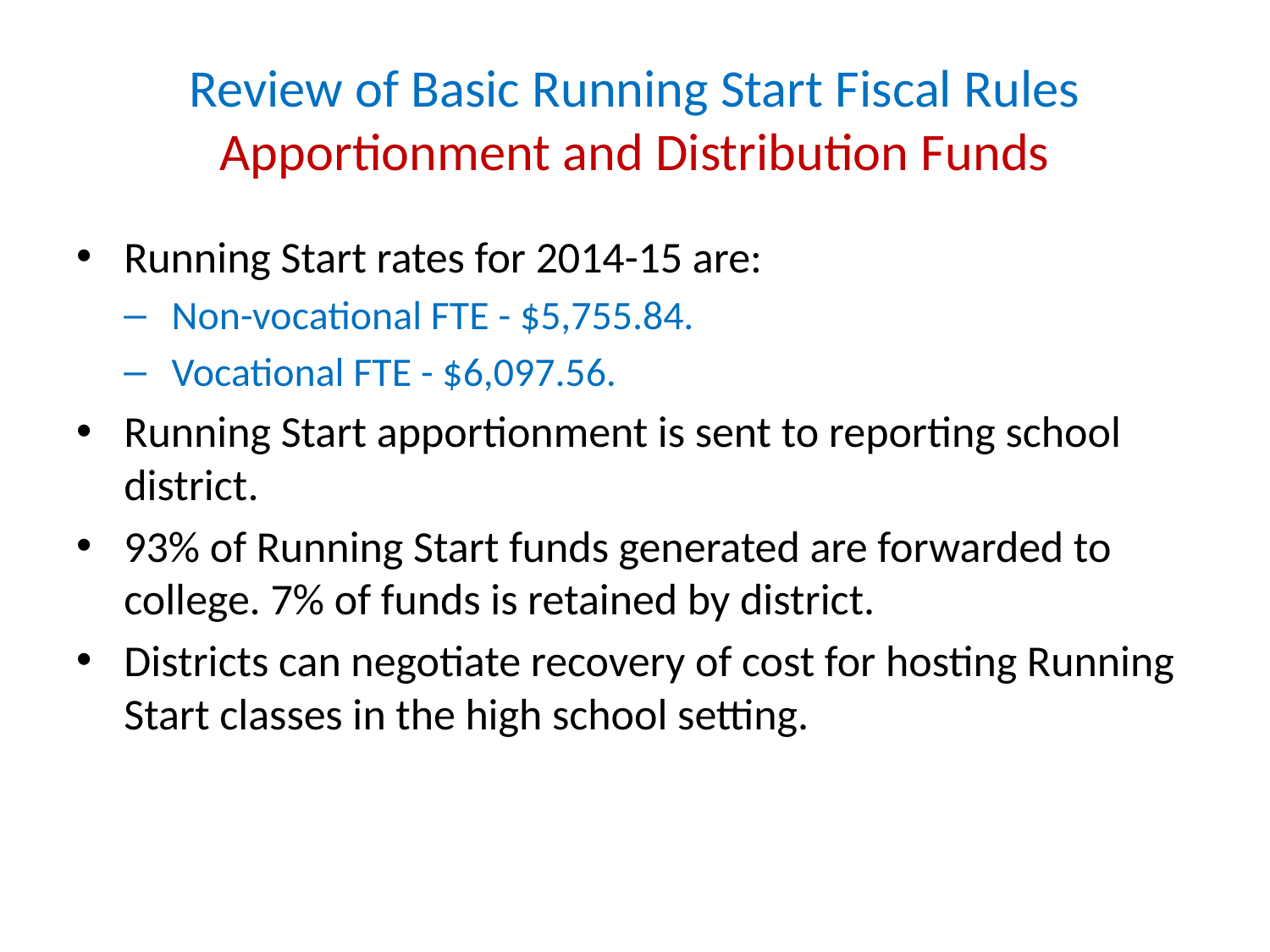

# Review of Basic Running Start Fiscal Rules Apportionment and Distribution Funds
Running Start rates for 2014-15 are:
Non-vocational FTE - $5,755.84.
Vocational FTE - $6,097.56.
Running Start apportionment is sent to reporting school district.
93% of Running Start funds generated are forwarded to college. 7% of funds is retained by district.
Districts can negotiate recovery of cost for hosting Running Start classes in the high school setting.